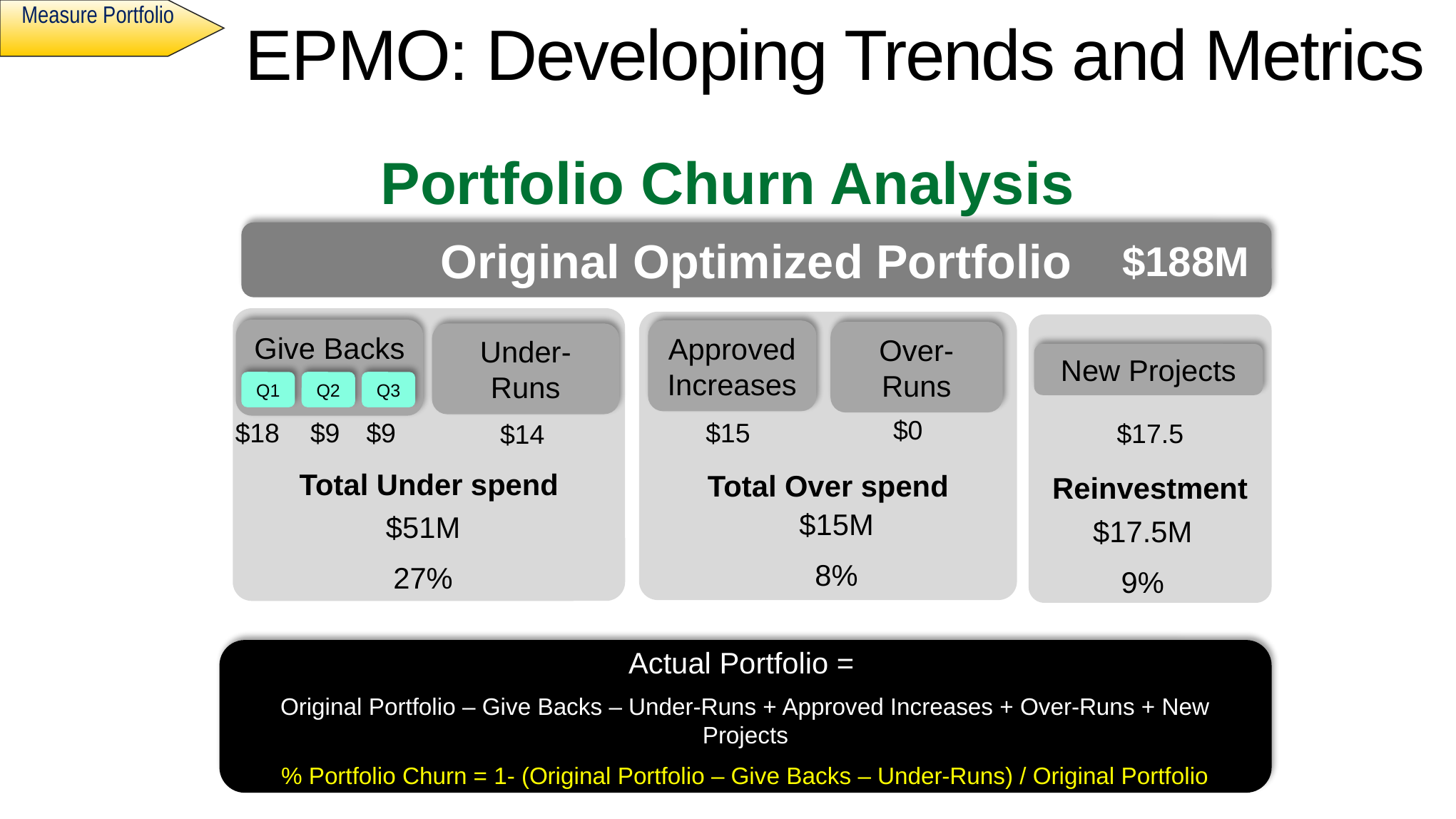

Measure Portfolio

# EPMO: Developing Trends and Metrics
Portfolio Churn Analysis
Original Optimized Portfolio
$188M

Total Under spend

Total Over spend

Reinvestment
Give Backs

Under-Runs
Approved Increases
Over-Runs
New Projects
Q1
Q2
Q3
$0
$15
$18
$9
$9
$17.5
$14
$15M
8%
$51M
27%
$17.5M
9%
Actual Portfolio =
Original Portfolio – Give Backs – Under-Runs + Approved Increases + Over-Runs + New Projects
% Portfolio Churn = 1- (Original Portfolio – Give Backs – Under-Runs) / Original Portfolio